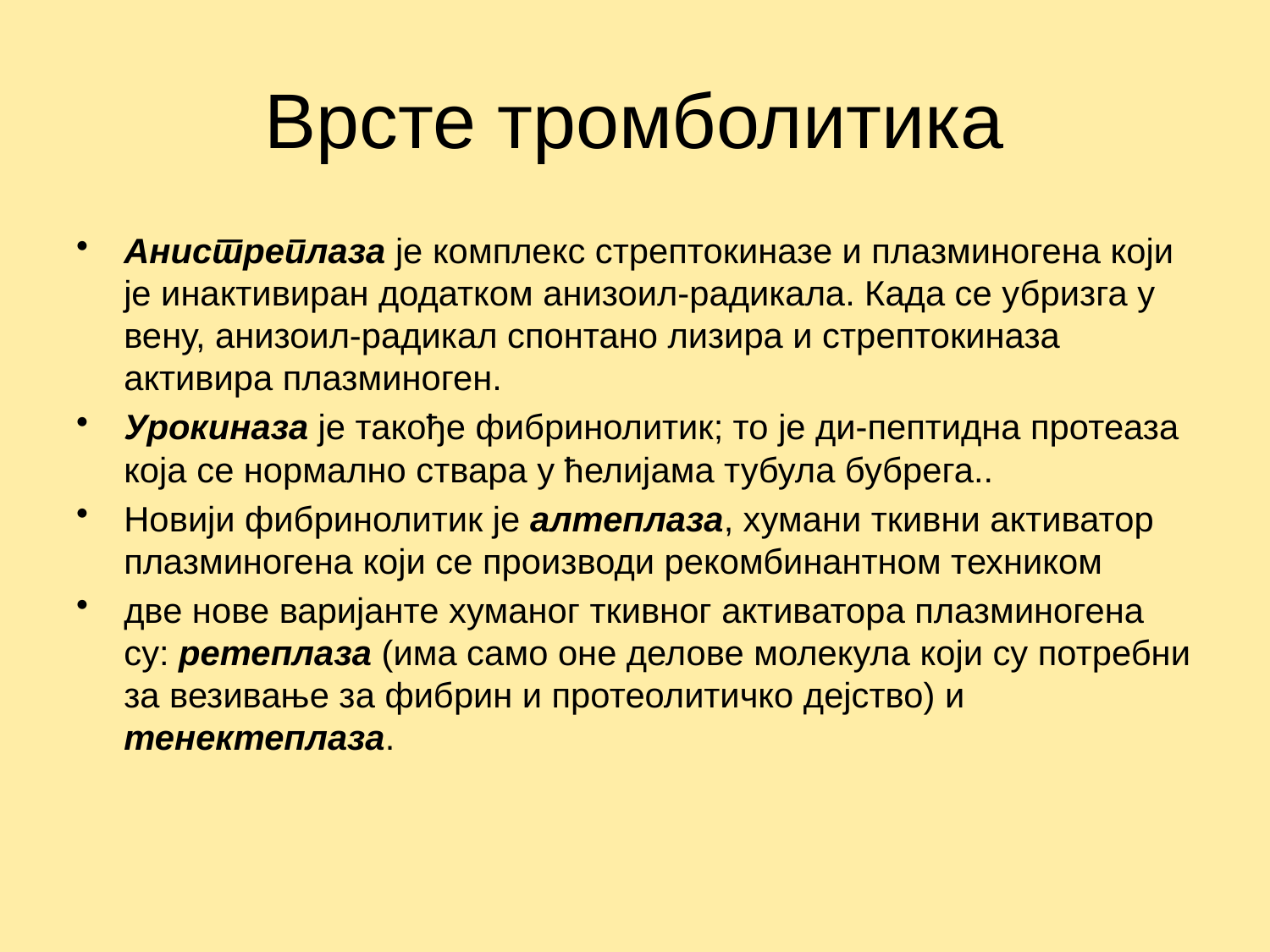

# Врсте тромболитика
Анистреплаза је комплекс стрептокиназе и плазминогена који је инактивиран додатком анизоил-радикала. Када се убризга у вену, анизоил-радикал спонтано лизира и стрептокиназа активира плазминоген.
Урокиназа је такође фибринолитик; то је ди-пептидна протеаза која се нормално ствара у ћелијама тубула бубрега..
Новији фибринолитик је алтеплаза, хумани ткивни активатор плазминогена који се производи рекомбинантном техником
две нове варијанте хуманог ткивног активатора плазминогена су: ретеплаза (има само оне делове молекула који су потребни за везивање за фибрин и протеолитичко дејство) и тенектеплаза.